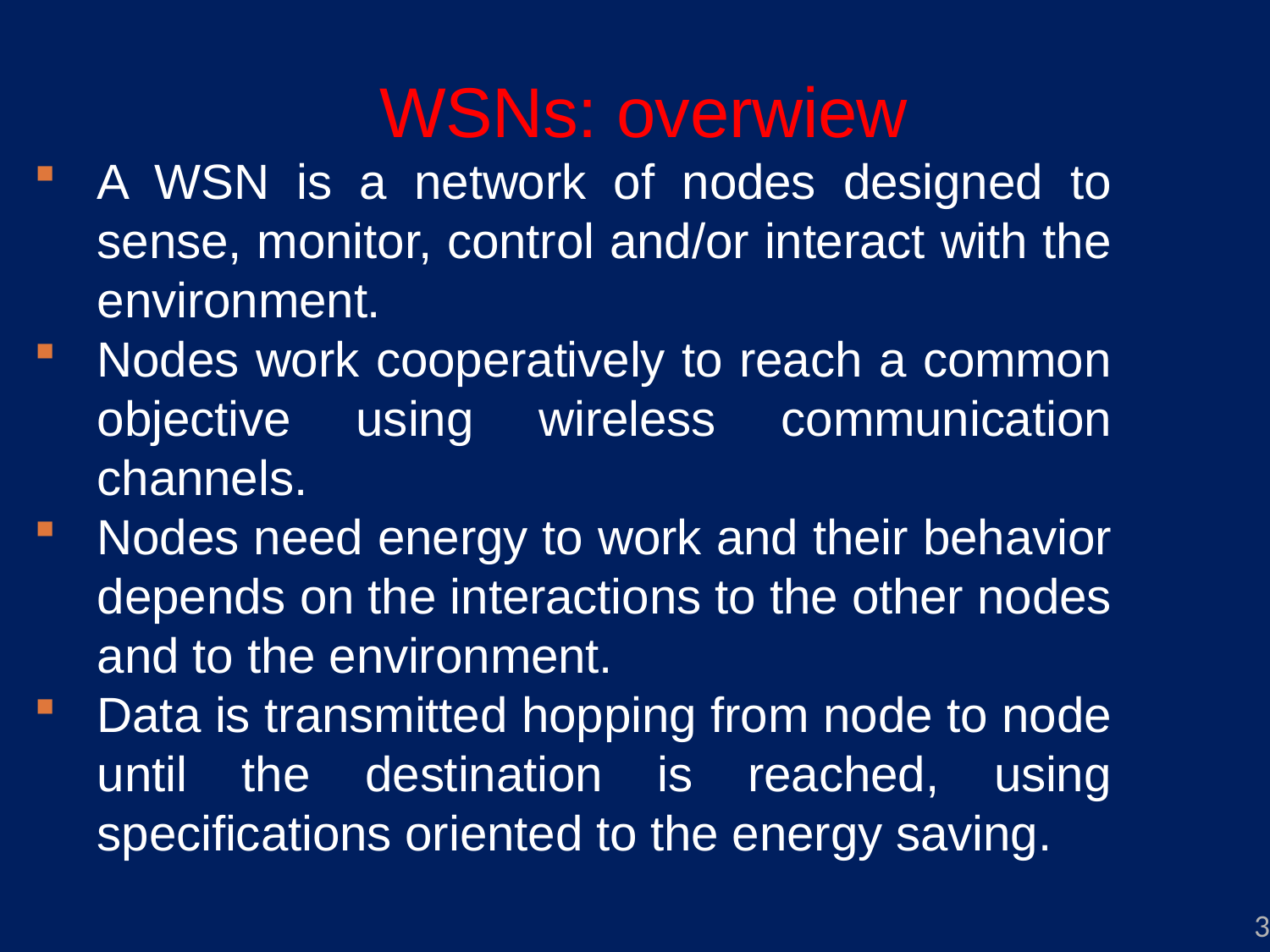

# WSNs: overwiew
A WSN is a network of nodes designed to sense, monitor, control and/or interact with the environment.
Nodes work cooperatively to reach a common objective using wireless communication channels.
Nodes need energy to work and their behavior depends on the interactions to the other nodes and to the environment.
Data is transmitted hopping from node to node until the destination is reached, using specifications oriented to the energy saving.
3